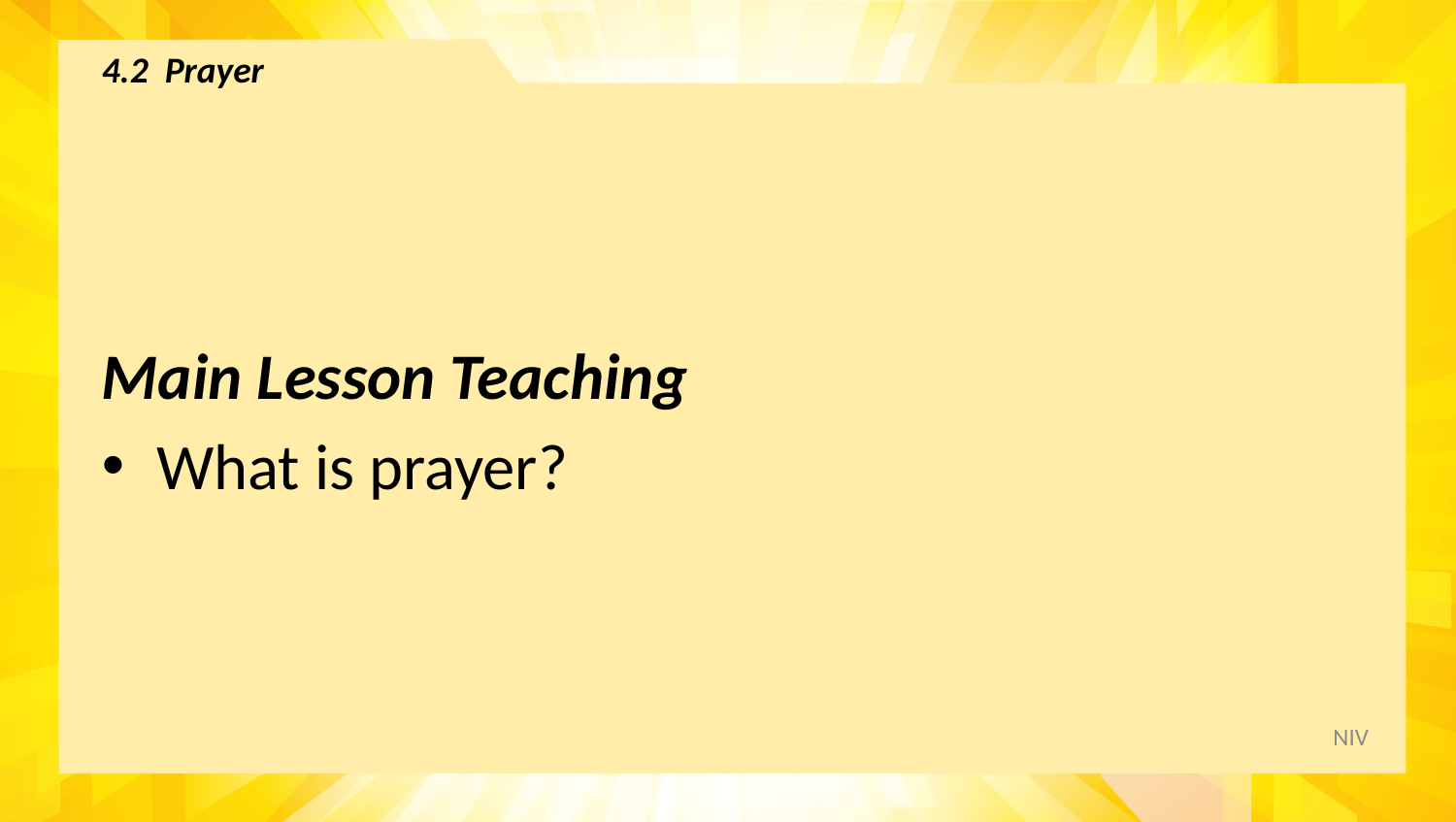

# 4.2  Prayer
Main Lesson Teaching
What is prayer?
NIV